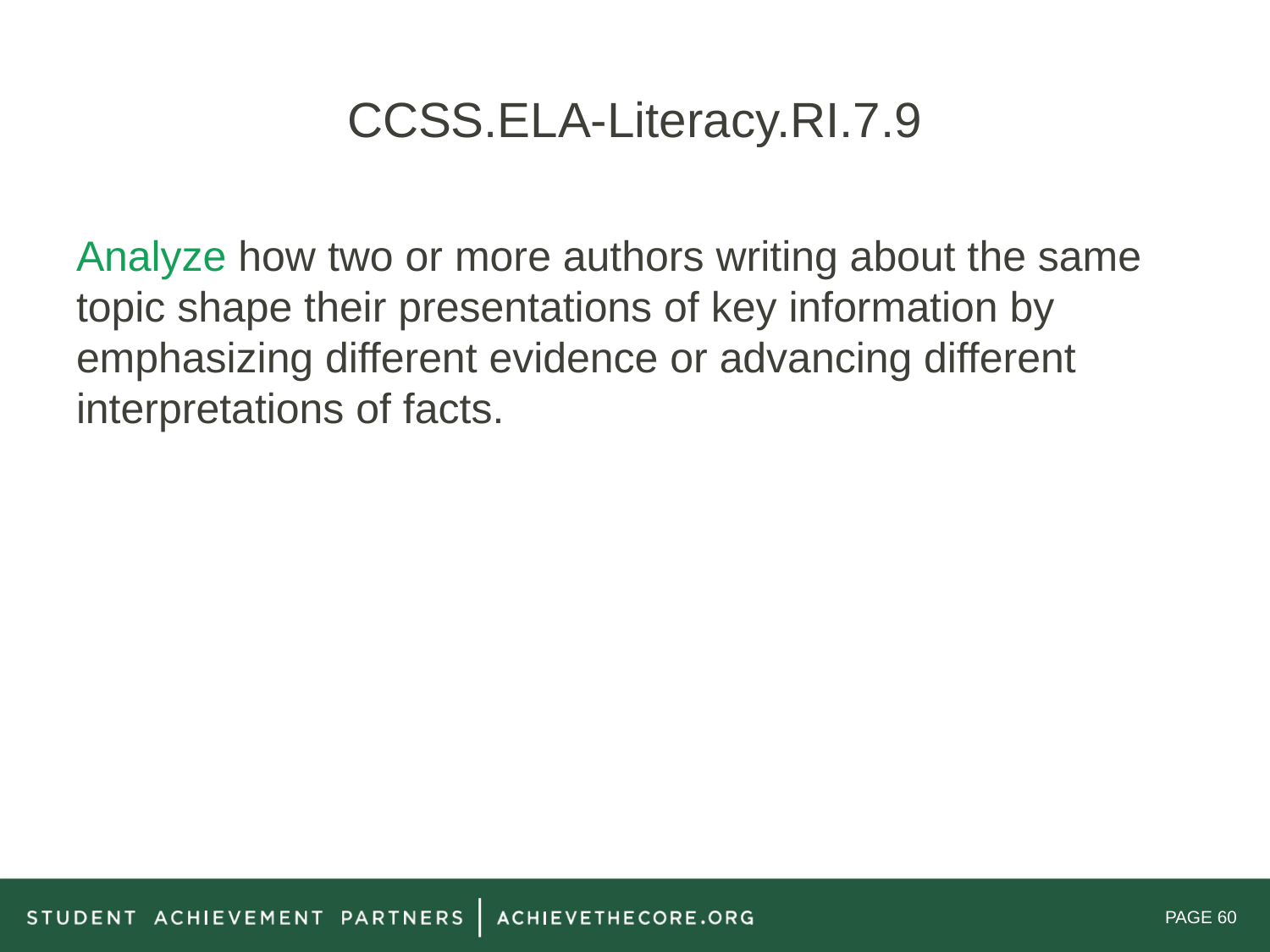

# CCSS.ELA-Literacy.RI.7.9
Analyze how two or more authors writing about the same topic shape their presentations of key information by emphasizing different evidence or advancing different interpretations of facts.